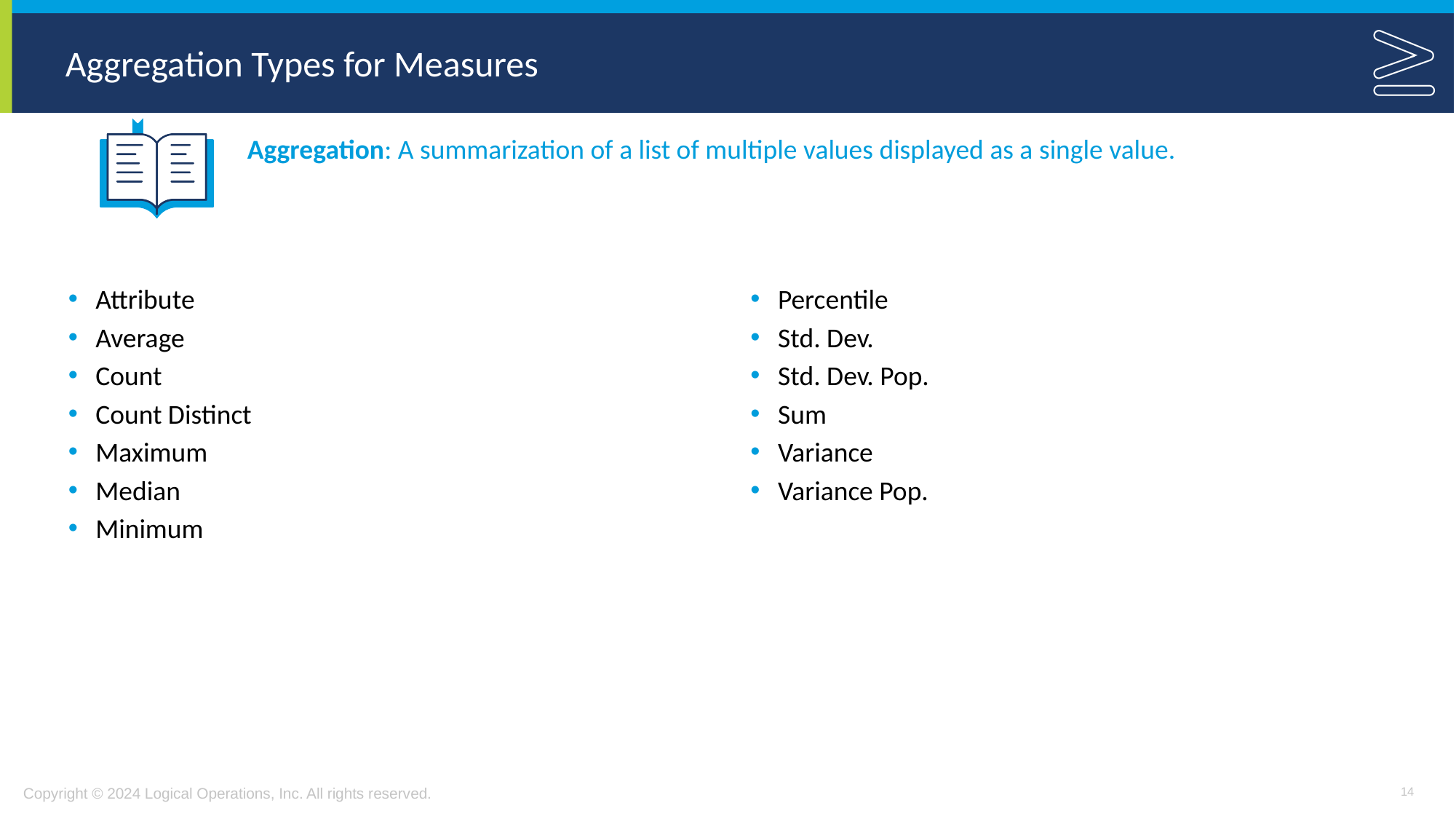

# Aggregation Types for Measures
Aggregation: A summarization of a list of multiple values displayed as a single value.
Attribute
Average
Count
Count Distinct
Maximum
Median
Minimum
Percentile
Std. Dev.
Std. Dev. Pop.
Sum
Variance
Variance Pop.
14